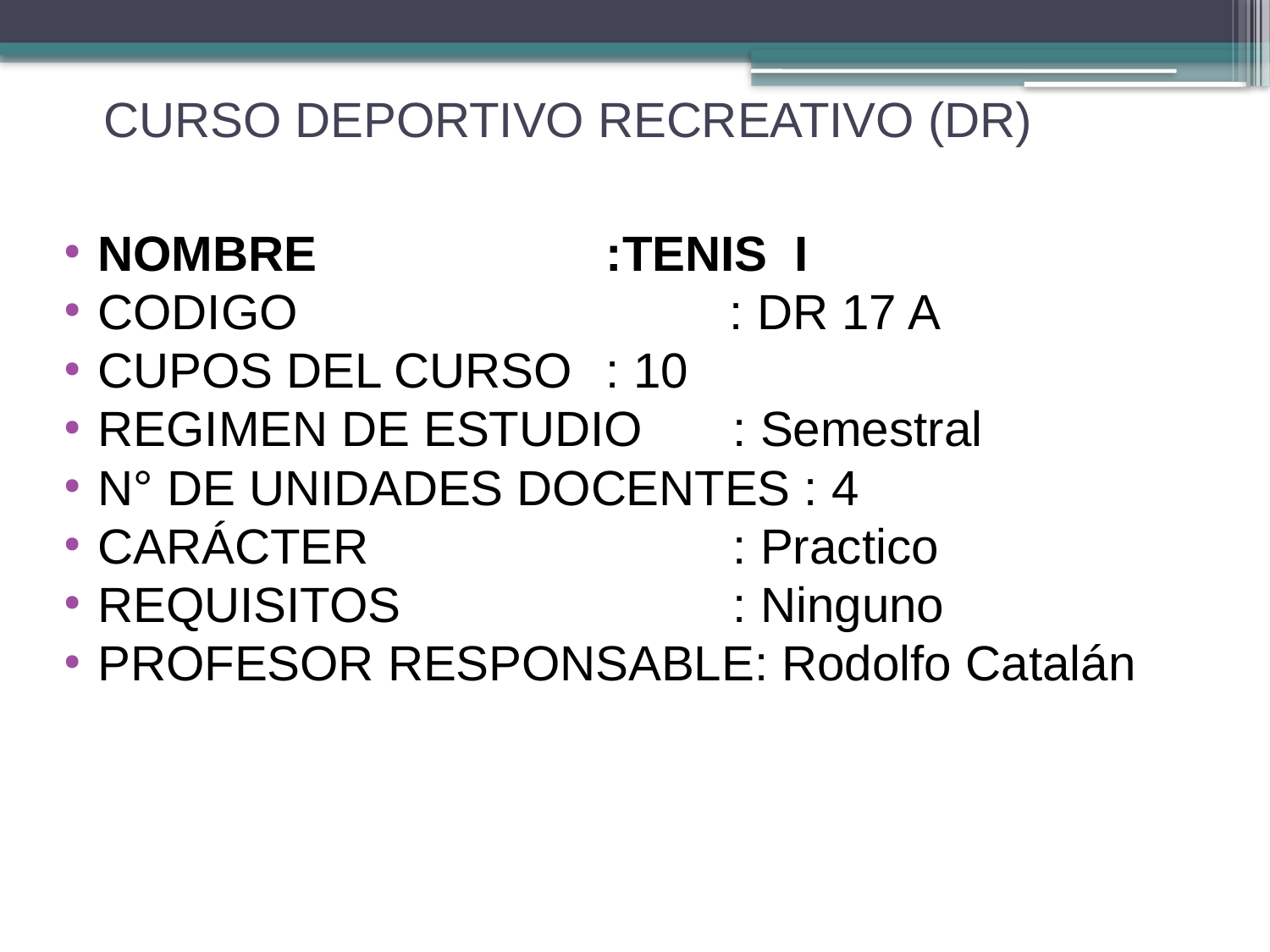

# CURSO DEPORTIVO RECREATIVO (DR)
NOMBRE			:TENIS  I
CODIGO			         : DR 17 A
CUPOS DEL CURSO	: 10
REGIMEN DE ESTUDIO	: Semestral
N° DE UNIDADES DOCENTES : 4
CARÁCTER			: Practico
REQUISITOS			: Ninguno
PROFESOR RESPONSABLE: Rodolfo Catalán